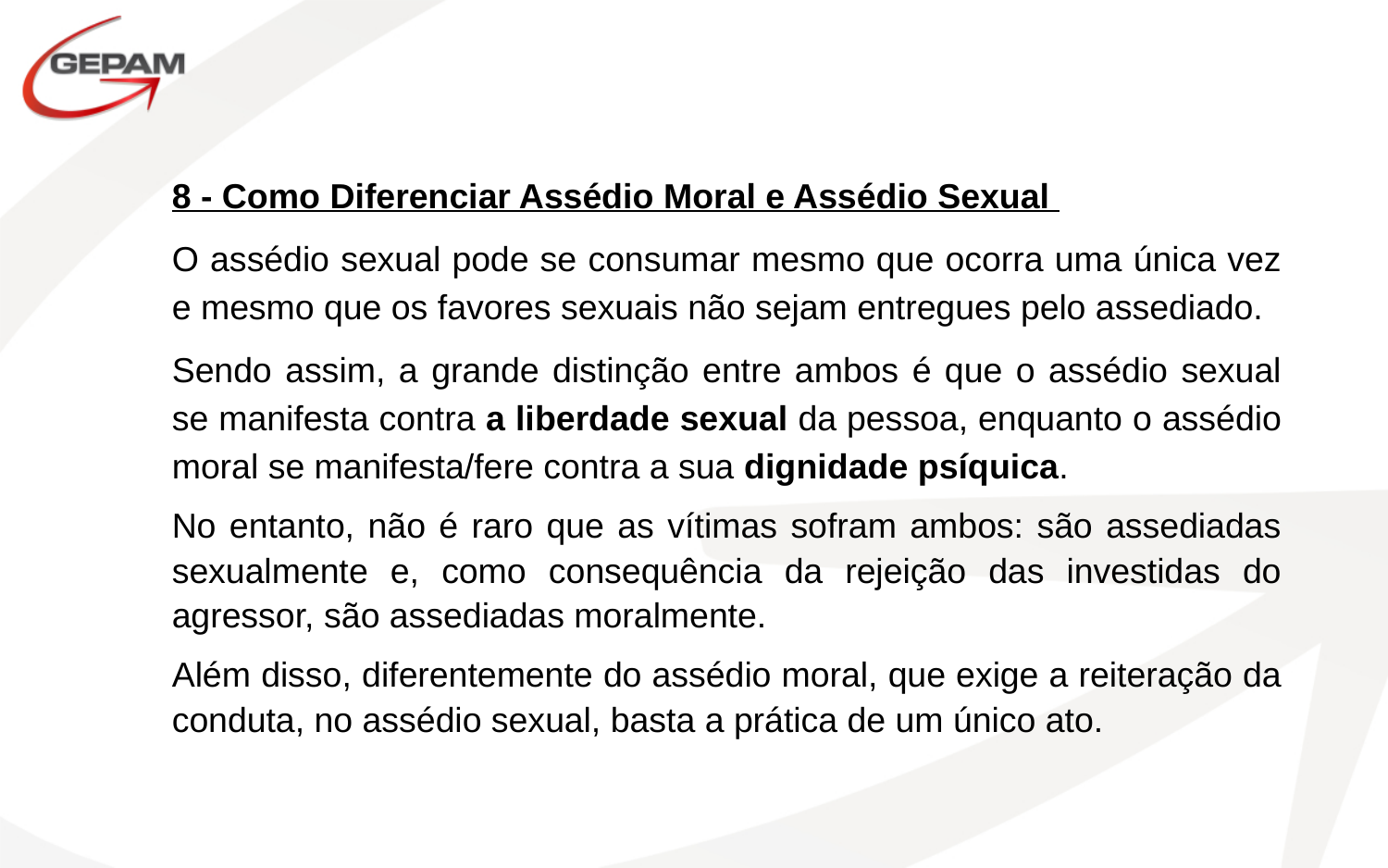

8 - Como Diferenciar Assédio Moral e Assédio Sexual
O assédio sexual pode se consumar mesmo que ocorra uma única vez e mesmo que os favores sexuais não sejam entregues pelo assediado.
Sendo assim, a grande distinção entre ambos é que o assédio sexual se manifesta contra a liberdade sexual da pessoa, enquanto o assédio moral se manifesta/fere contra a sua dignidade psíquica.
No entanto, não é raro que as vítimas sofram ambos: são assediadas sexualmente e, como consequência da rejeição das investidas do agressor, são assediadas moralmente.
Além disso, diferentemente do assédio moral, que exige a reiteração da conduta, no assédio sexual, basta a prática de um único ato.